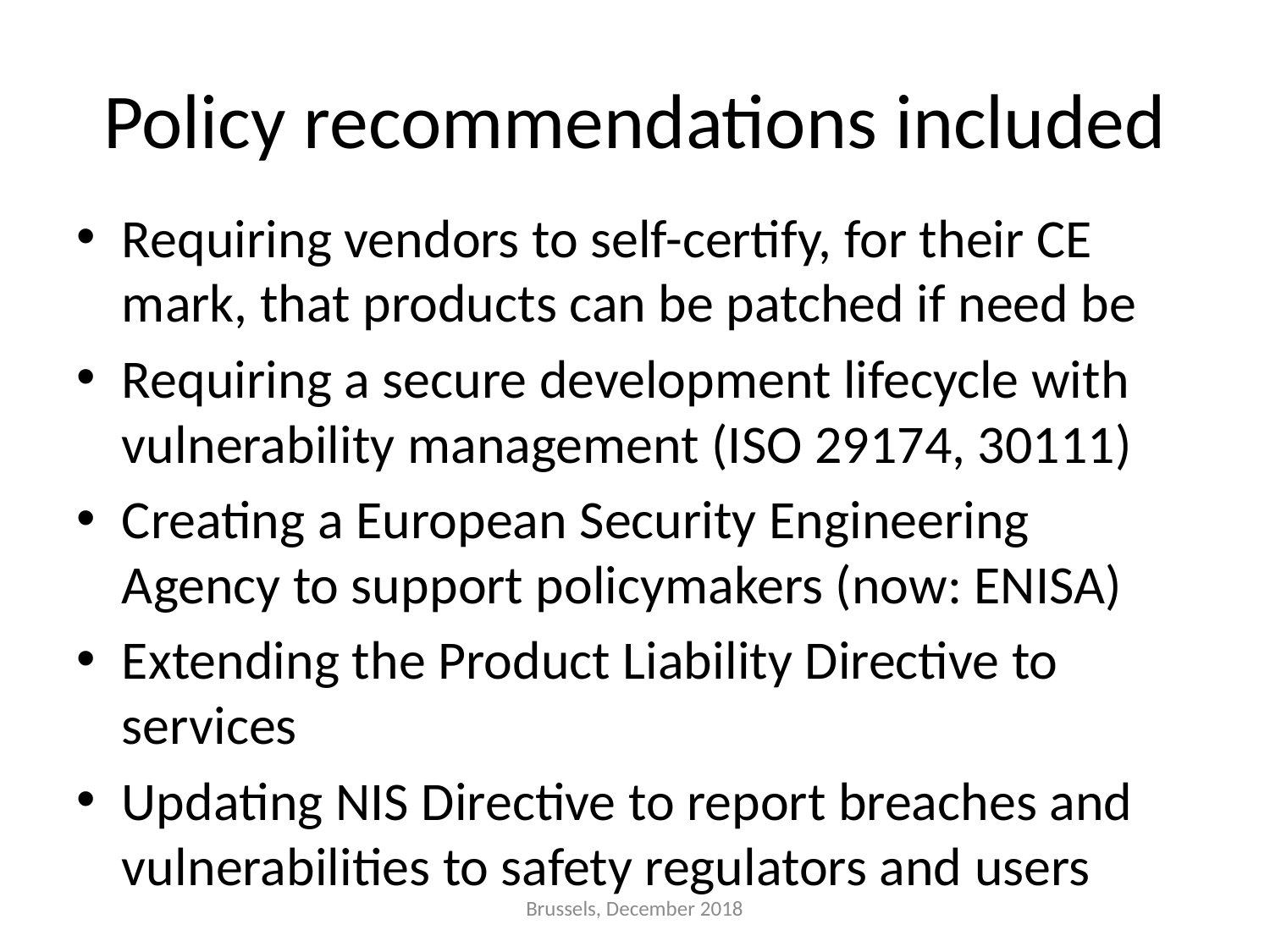

# Policy recommendations included
Requiring vendors to self-certify, for their CE mark, that products can be patched if need be
Requiring a secure development lifecycle with vulnerability management (ISO 29174, 30111)
Creating a European Security Engineering Agency to support policymakers (now: ENISA)
Extending the Product Liability Directive to services
Updating NIS Directive to report breaches and vulnerabilities to safety regulators and users
Brussels, December 2018